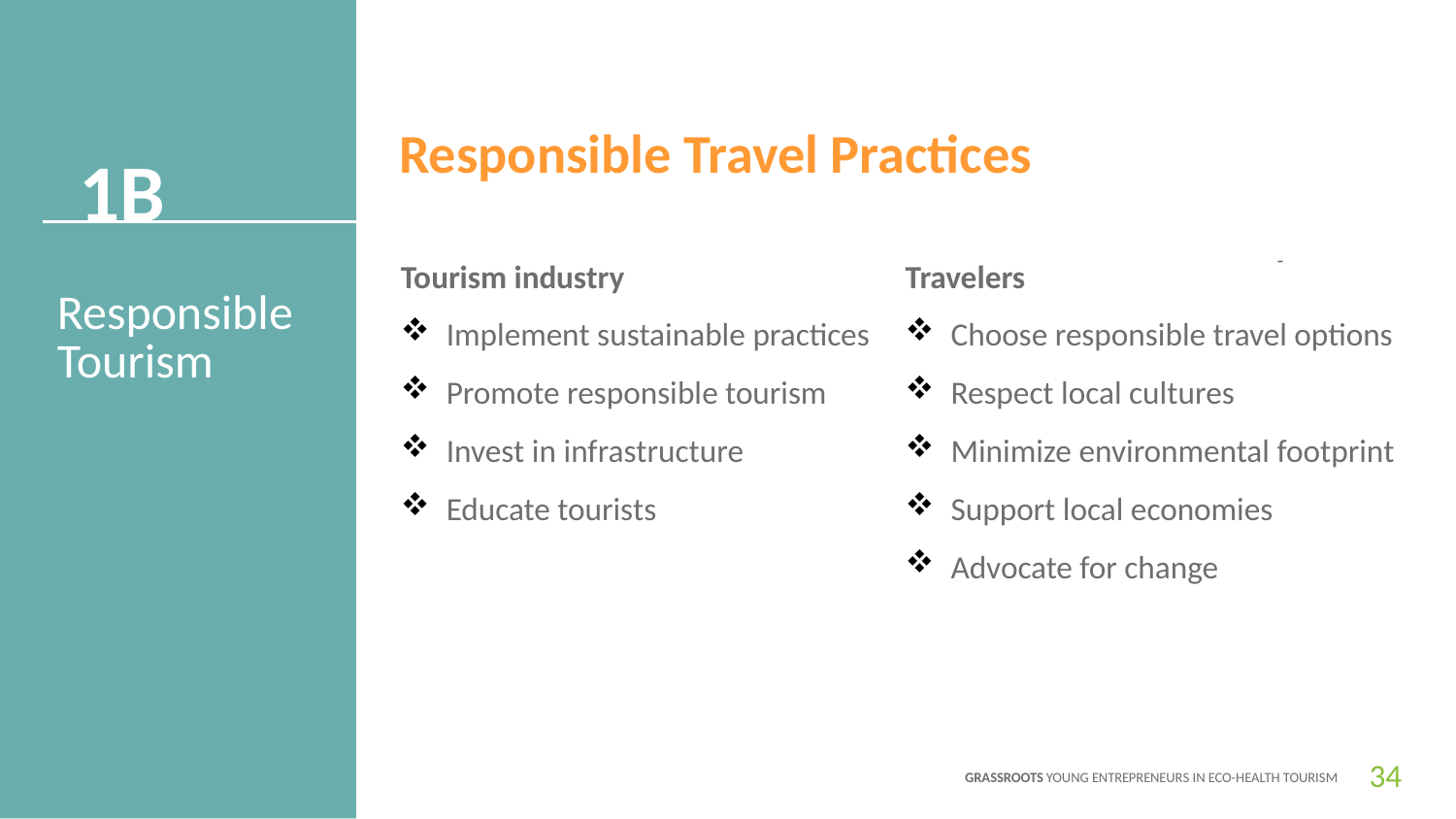

Responsible Travel Practices

1B
Tourism industry
Implement sustainable practices
Promote responsible tourism
Invest in infrastructure
Educate tourists

Travelers
Choose responsible travel options
Respect local cultures
Minimize environmental footprint
Support local economies
Advocate for change
-
Responsible
Tourism
34